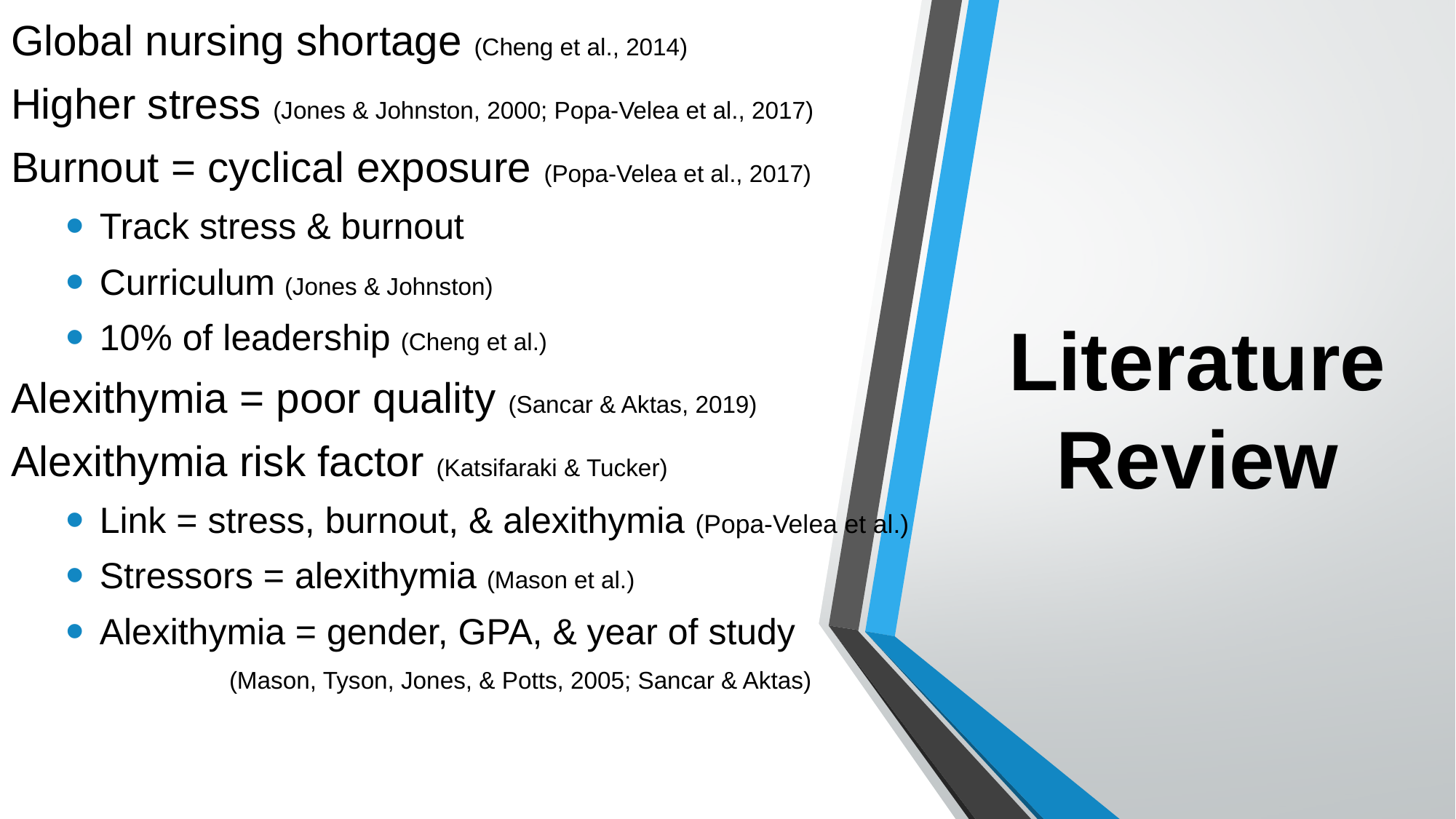

Global nursing shortage (Cheng et al., 2014)
Higher stress (Jones & Johnston, 2000; Popa-Velea et al., 2017)
Burnout = cyclical exposure (Popa-Velea et al., 2017)
Track stress & burnout
Curriculum (Jones & Johnston)
10% of leadership (Cheng et al.)
Alexithymia = poor quality (Sancar & Aktas, 2019)
Alexithymia risk factor (Katsifaraki & Tucker)
Link = stress, burnout, & alexithymia (Popa-Velea et al.)
Stressors = alexithymia (Mason et al.)
Alexithymia = gender, GPA, & year of study
		(Mason, Tyson, Jones, & Potts, 2005; Sancar & Aktas)

# Literature Review